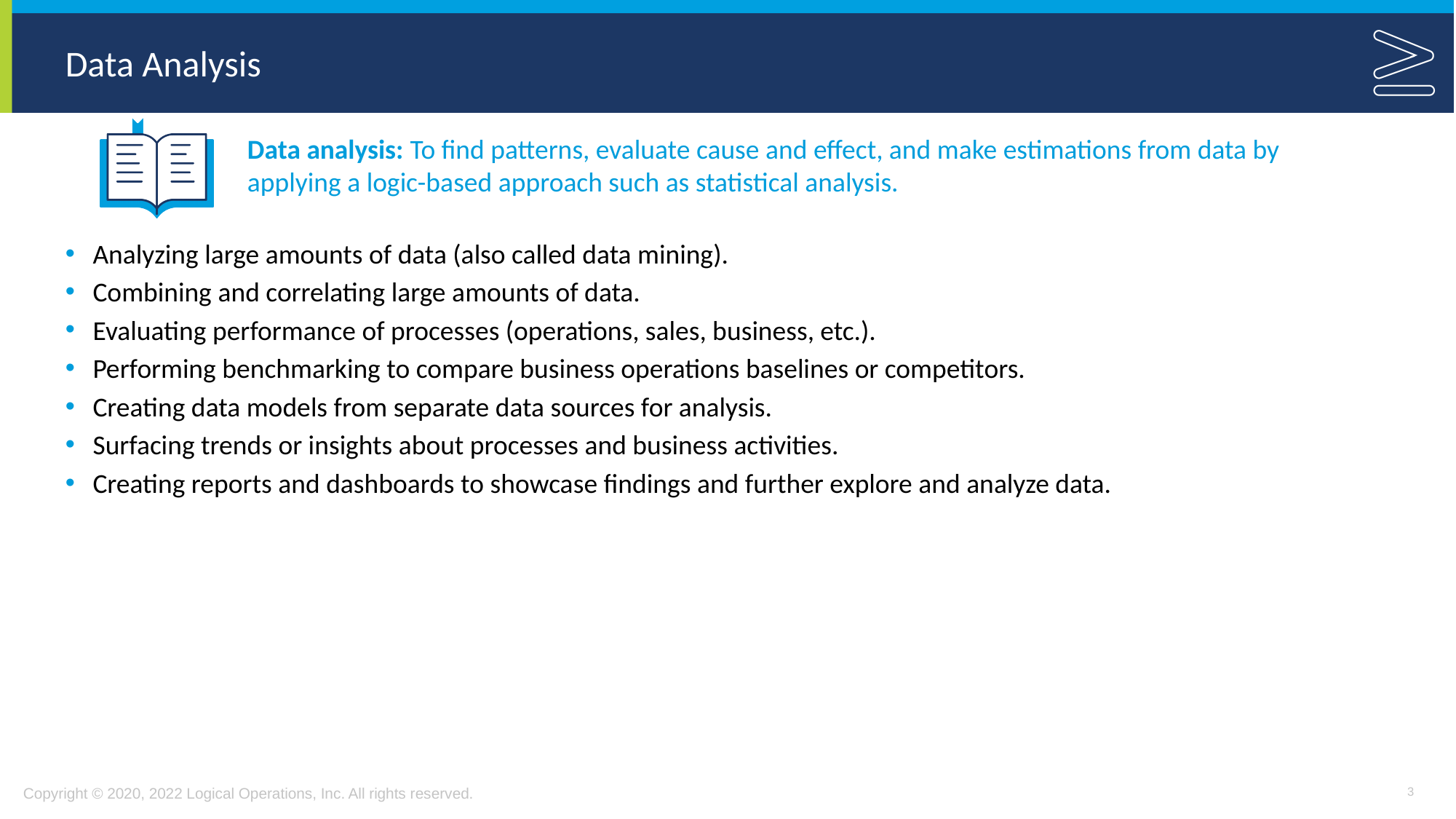

# Data Analysis
Data analysis: To find patterns, evaluate cause and effect, and make estimations from data by applying a logic-based approach such as statistical analysis.
Analyzing large amounts of data (also called data mining).
Combining and correlating large amounts of data.
Evaluating performance of processes (operations, sales, business, etc.).
Performing benchmarking to compare business operations baselines or competitors.
Creating data models from separate data sources for analysis.
Surfacing trends or insights about processes and business activities.
Creating reports and dashboards to showcase findings and further explore and analyze data.
3